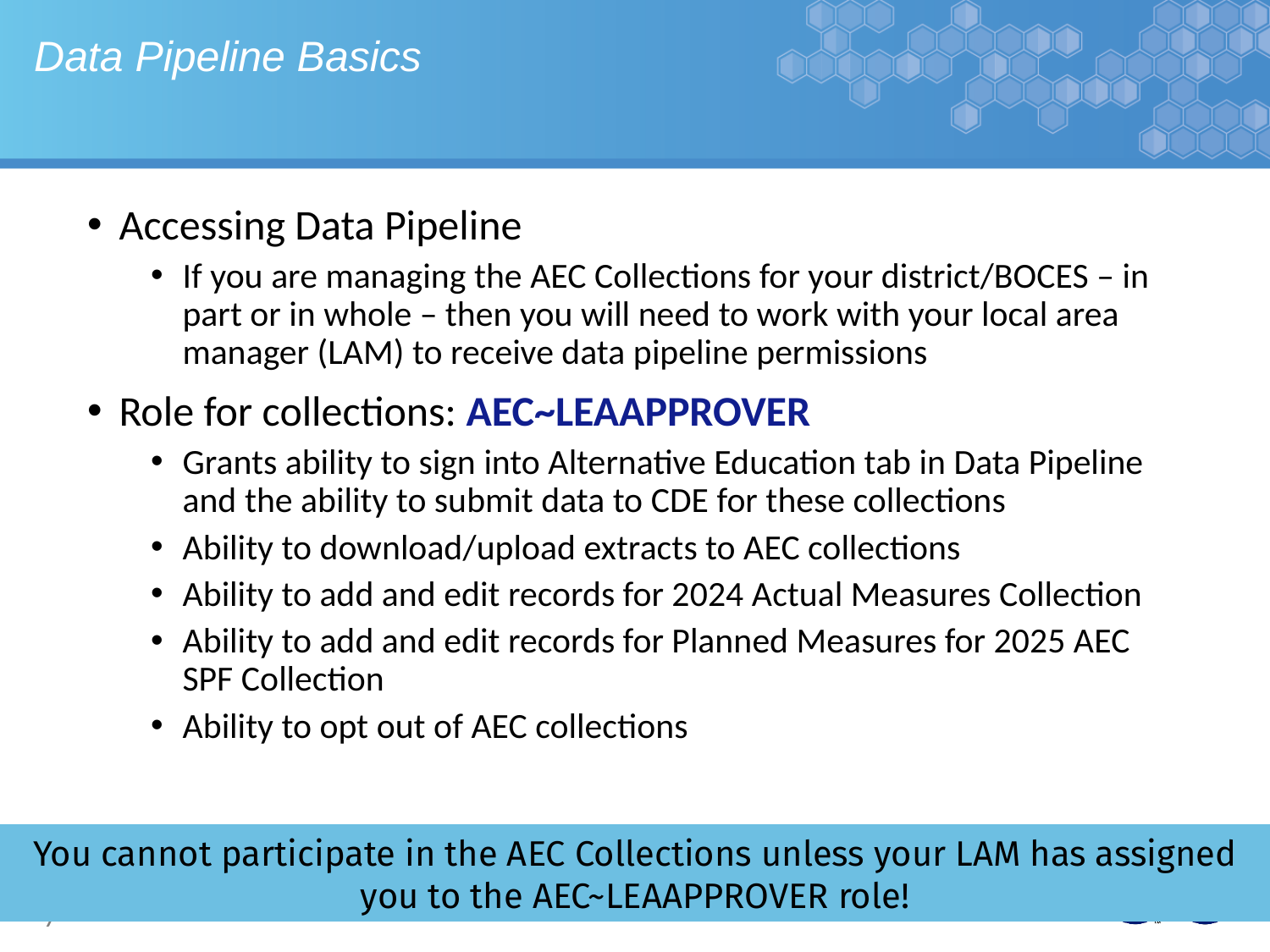

# Data Pipeline Basics
Accessing Data Pipeline
If you are managing the AEC Collections for your district/BOCES – in part or in whole – then you will need to work with your local area manager (LAM) to receive data pipeline permissions
Role for collections: AEC~LEAAPPROVER
Grants ability to sign into Alternative Education tab in Data Pipeline and the ability to submit data to CDE for these collections
Ability to download/upload extracts to AEC collections
Ability to add and edit records for 2024 Actual Measures Collection
Ability to add and edit records for Planned Measures for 2025 AEC SPF Collection
Ability to opt out of AEC collections
You cannot participate in the AEC Collections unless your LAM has assigned you to the AEC~LEAAPPROVER role!
7